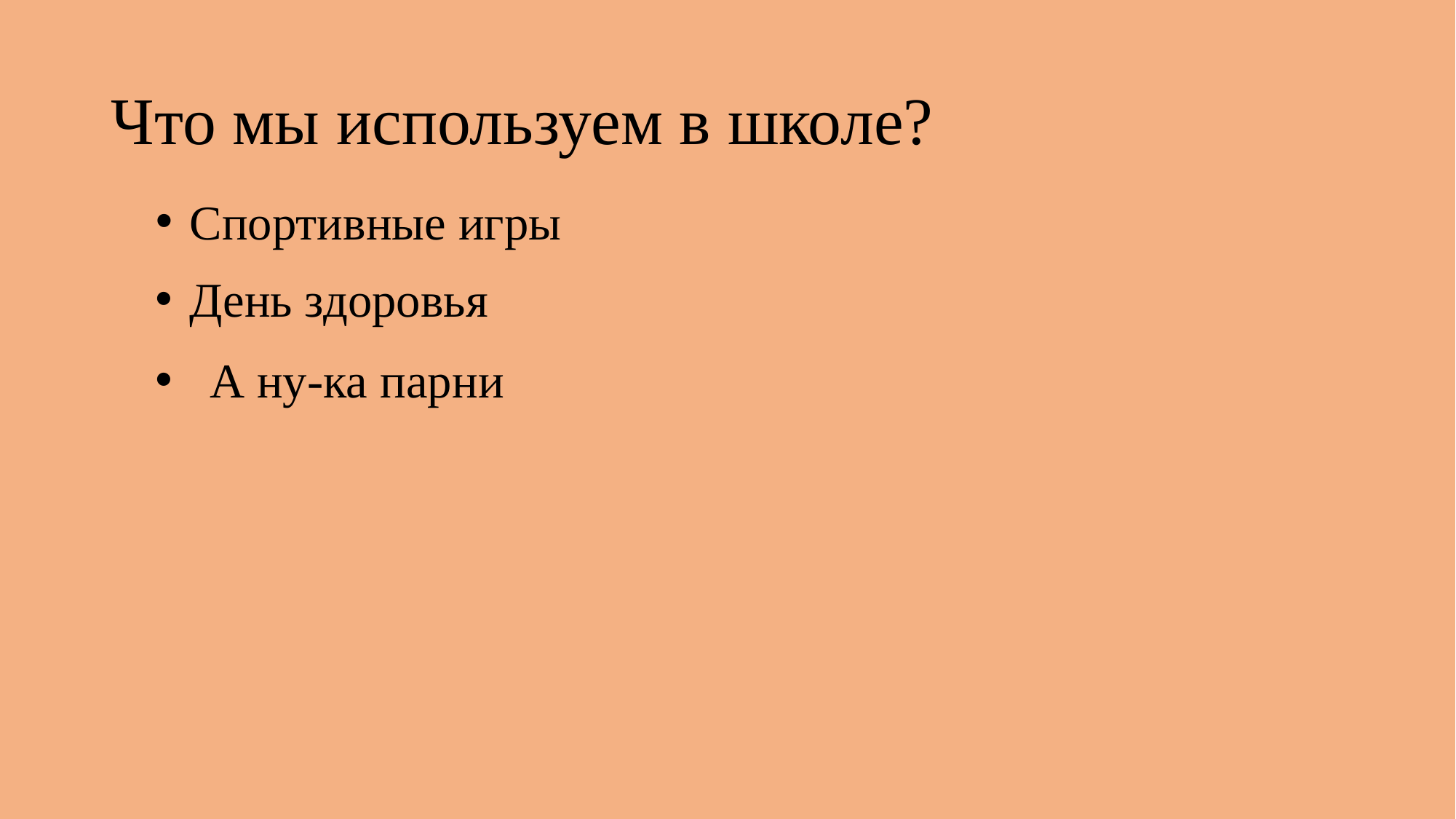

# Что мы используем в школе?
Спортивные игры

День здоровья

А ну-ка парни